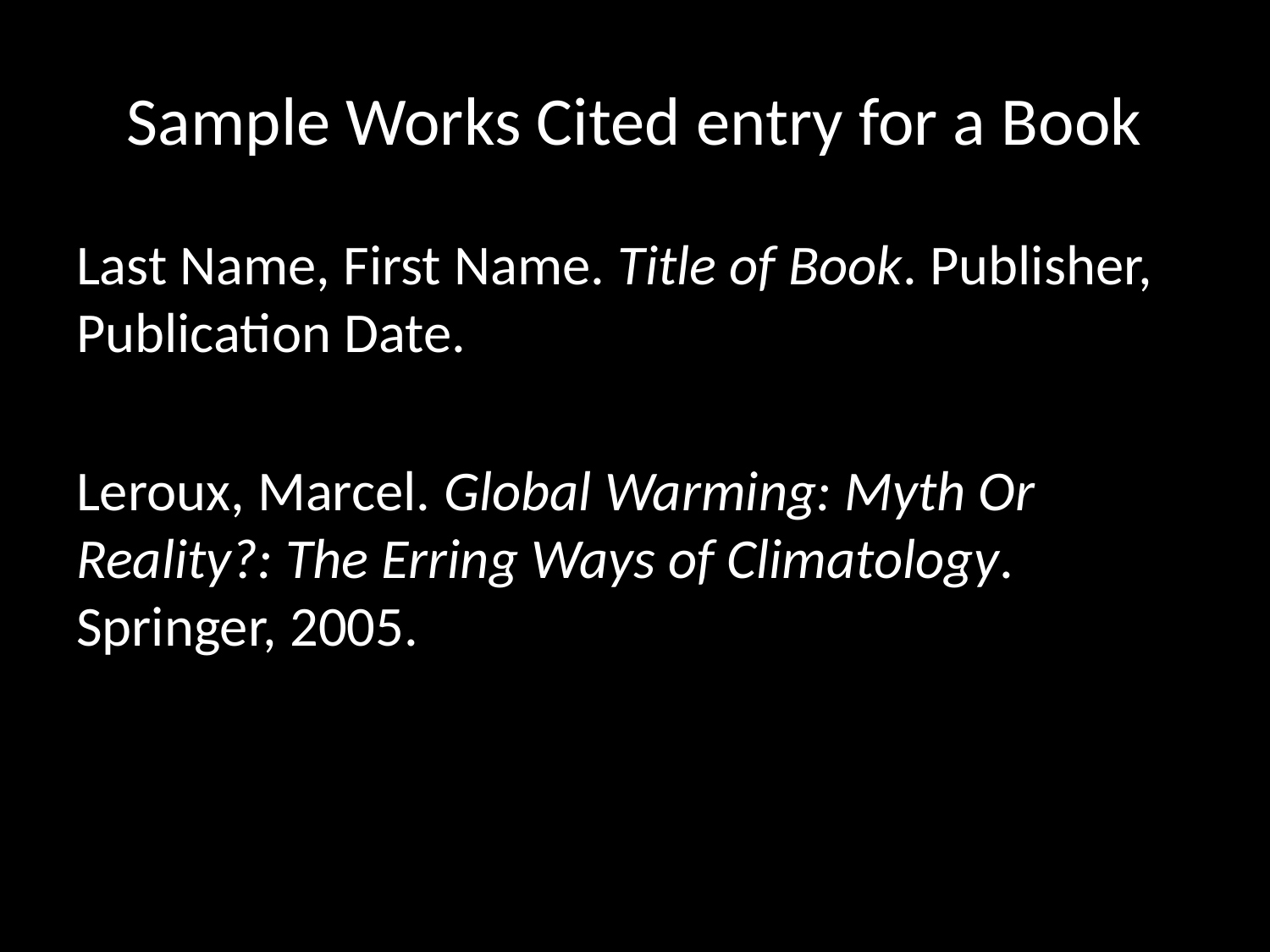

# Sample Works Cited entry for a Book
Last Name, First Name. Title of Book. Publisher, Publication Date.

Leroux, Marcel. Global Warming: Myth Or 	Reality?: The Erring Ways of Climatology. 	Springer, 2005.